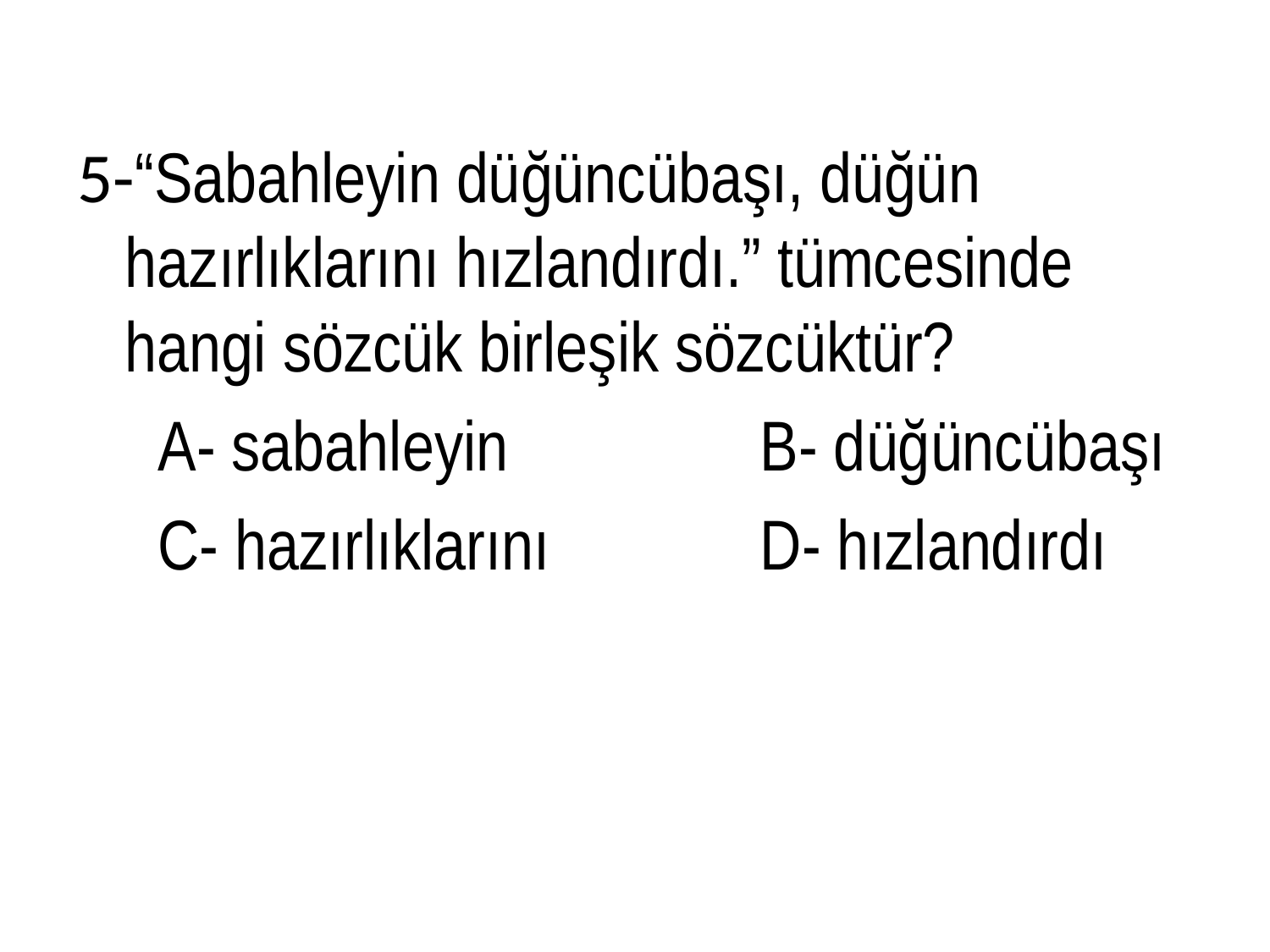

5-“Sabahleyin düğüncübaşı, düğün hazırlıklarını hızlandırdı.” tümcesinde hangi sözcük birleşik sözcüktür?
     A- sabahleyin		B- düğüncübaşı
     C- hazırlıklarını 		D- hızlandırdı